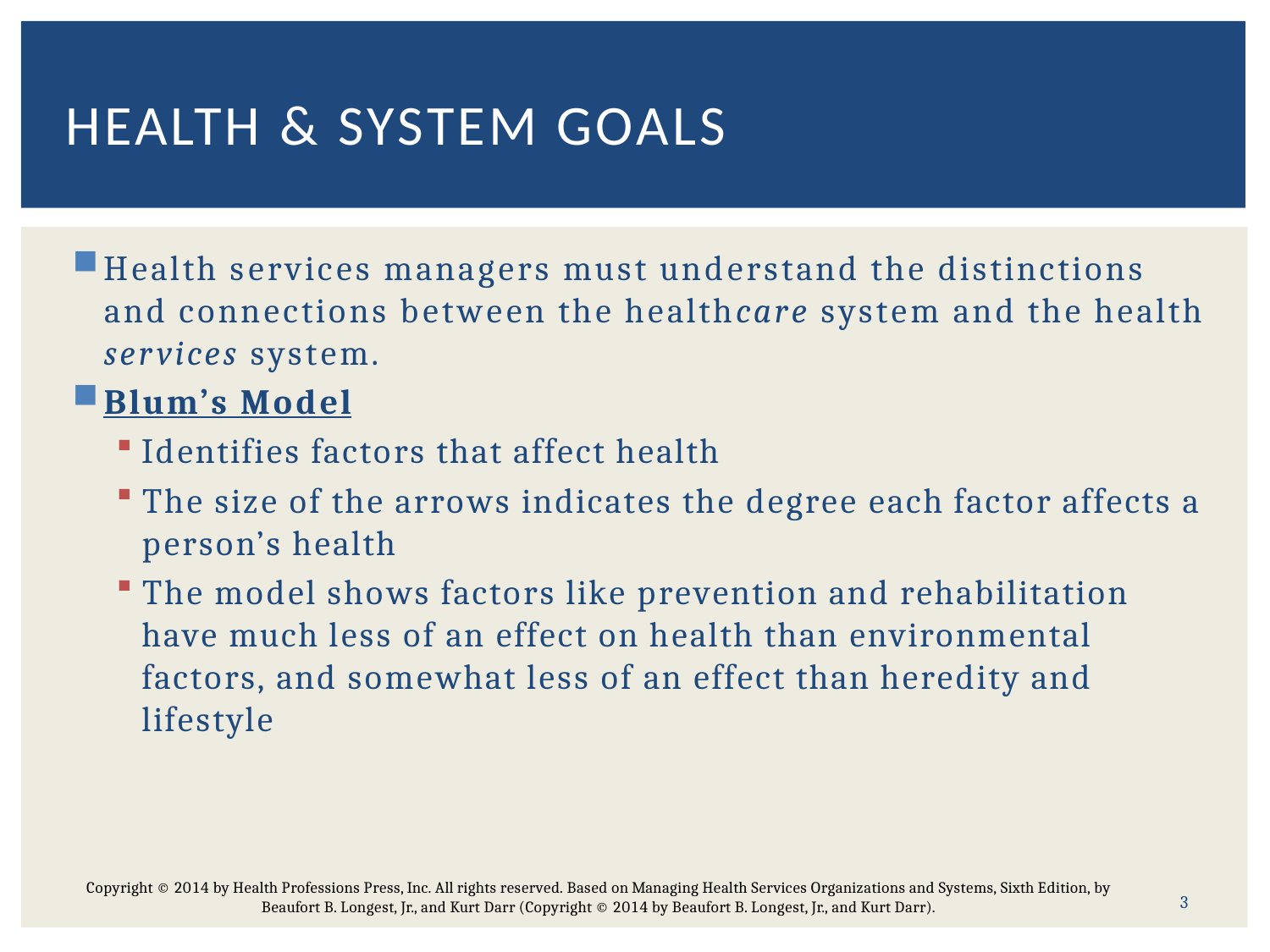

# Health & System Goals
Health services managers must understand the distinctions and connections between the healthcare system and the health services system.
Blum’s Model
Identifies factors that affect health
The size of the arrows indicates the degree each factor affects a person’s health
The model shows factors like prevention and rehabilitation have much less of an effect on health than environmental factors, and somewhat less of an effect than heredity and lifestyle
Copyright © 2014 by Health Professions Press, Inc. All rights reserved. Based on Managing Health Services Organizations and Systems, Sixth Edition, by Beaufort B. Longest, Jr., and Kurt Darr (Copyright © 2014 by Beaufort B. Longest, Jr., and Kurt Darr).
3